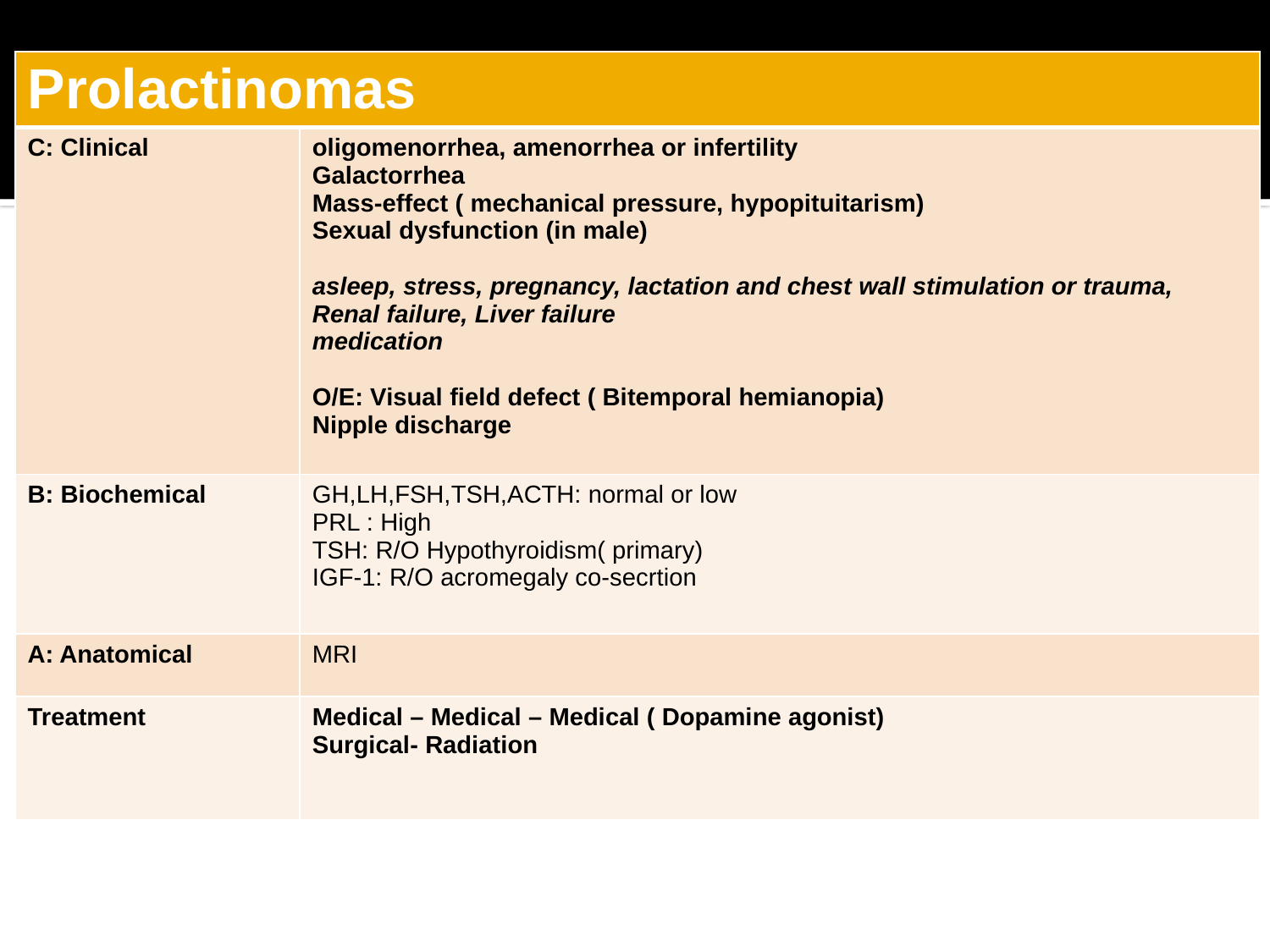

#
| Prolactinomas |  |
| --- | --- |
| C: Clinical | oligomenorrhea, amenorrhea or infertility Galactorrhea Mass-effect ( mechanical pressure, hypopituitarism) Sexual dysfunction (in male) asleep, stress, pregnancy, lactation and chest wall stimulation or trauma, Renal failure, Liver failure medication O/E: Visual field defect ( Bitemporal hemianopia) Nipple discharge |
| B: Biochemical | GH,LH,FSH,TSH,ACTH: normal or low PRL : High TSH: R/O Hypothyroidism( primary) IGF-1: R/O acromegaly co-secrtion |
| A: Anatomical | MRI |
| Treatment | Medical – Medical – Medical ( Dopamine agonist) Surgical- Radiation |